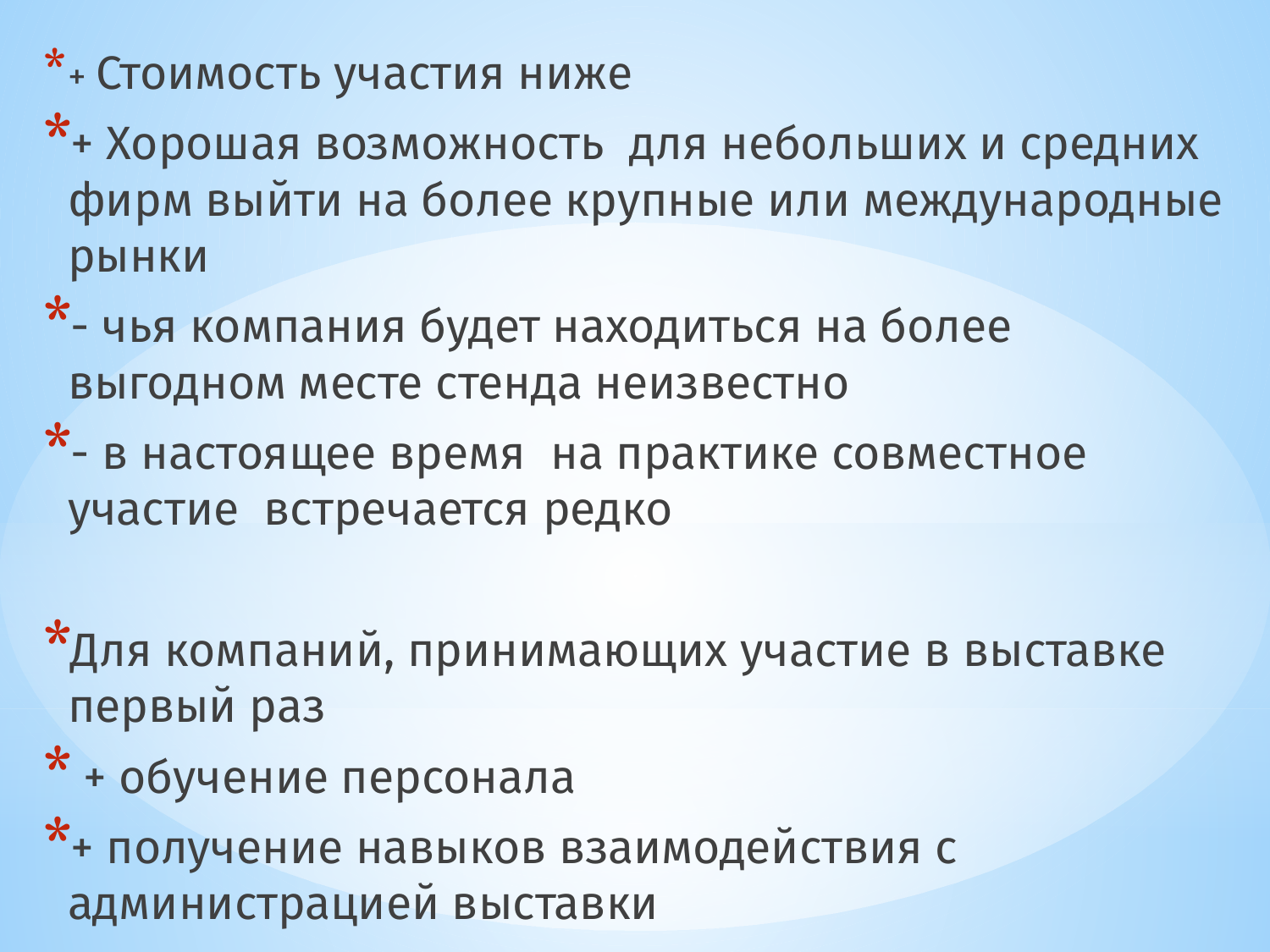

+ Стоимость участия ниже
+ Хорошая возможность  для небольших и средних фирм выйти на более крупные или международные рынки
- чья компания будет находиться на более выгодном месте стенда неизвестно
- в настоящее время  на практике совместное участие  встречается редко

Для компаний, принимающих участие в выставке первый раз
 + обучение персонала
+ получение навыков взаимодействия с администрацией выставки
#